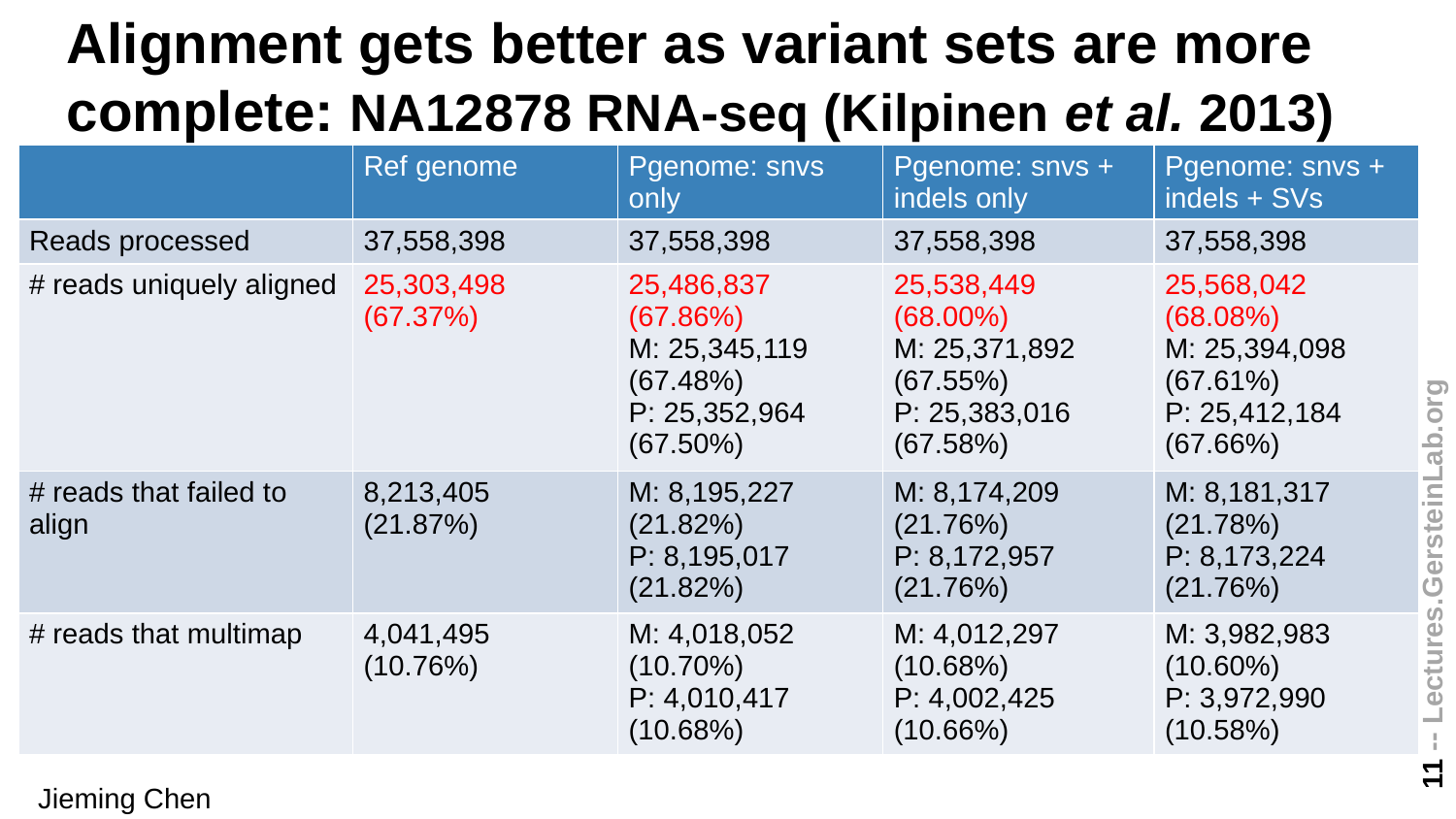

# Alignment gets better as variant sets are more complete: NA12878 RNA-seq (Kilpinen et al. 2013)
|  | Ref genome | Pgenome: snvs only | Pgenome: snvs + indels only | Pgenome: snvs + indels + SVs |
| --- | --- | --- | --- | --- |
| Reads processed | 37,558,398 | 37,558,398 | 37,558,398 | 37,558,398 |
| # reads uniquely aligned | 25,303,498 (67.37%) | 25,486,837 (67.86%) M: 25,345,119 (67.48%) P: 25,352,964 (67.50%) | 25,538,449 (68.00%) M: 25,371,892 (67.55%) P: 25,383,016 (67.58%) | 25,568,042 (68.08%) M: 25,394,098 (67.61%) P: 25,412,184 (67.66%) |
| # reads that failed to align | 8,213,405 (21.87%) | M: 8,195,227 (21.82%) P: 8,195,017 (21.82%) | M: 8,174,209 (21.76%) P: 8,172,957 (21.76%) | M: 8,181,317 (21.78%) P: 8,173,224 (21.76%) |
| # reads that multimap | 4,041,495 (10.76%) | M: 4,018,052 (10.70%) P: 4,010,417 (10.68%) | M: 4,012,297 (10.68%) P: 4,002,425 (10.66%) | M: 3,982,983 (10.60%) P: 3,972,990 (10.58%) |
Jieming Chen